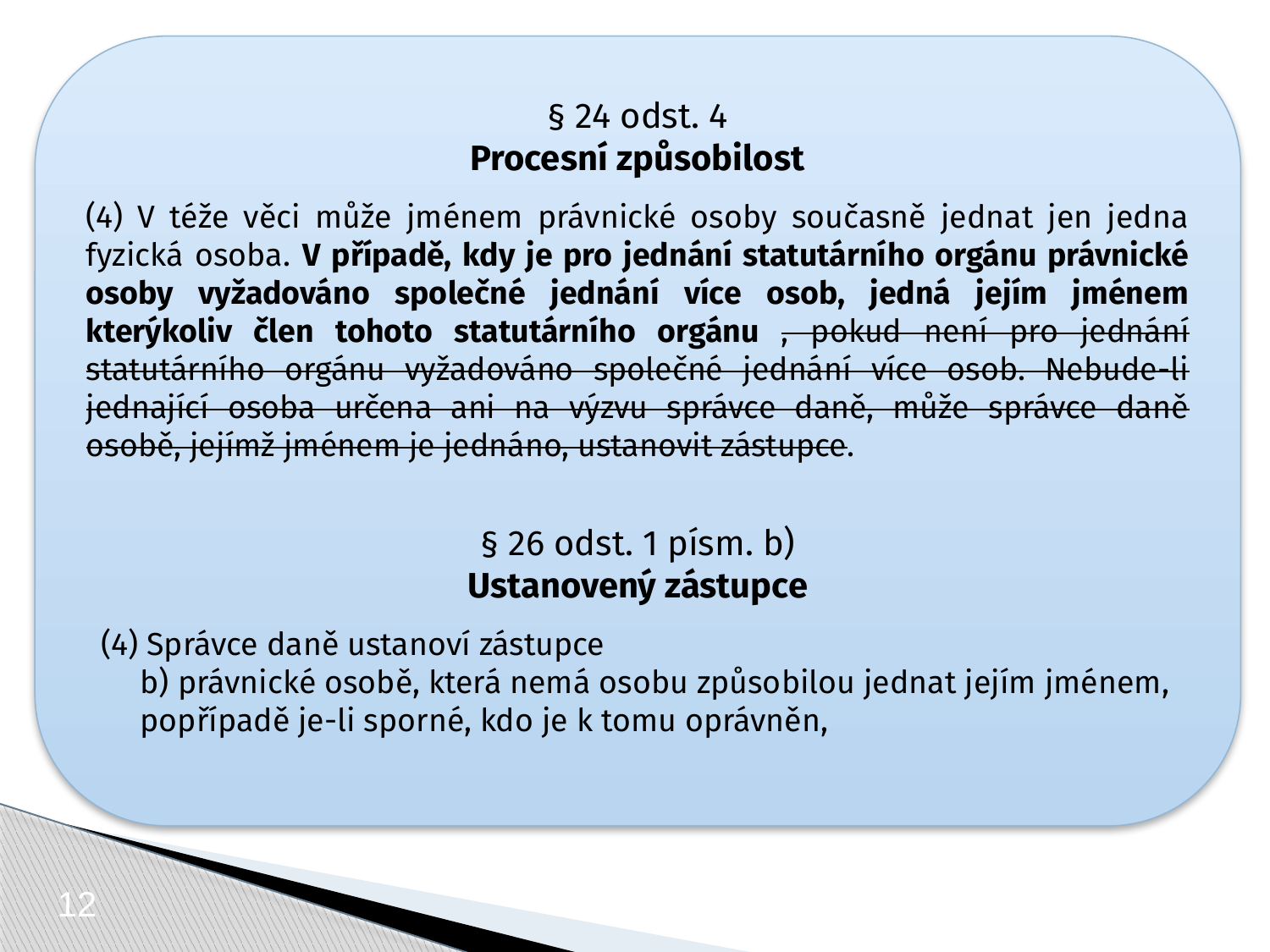

§ 24 odst. 4
Procesní způsobilost

(4) V téže věci může jménem právnické osoby současně jednat jen jedna fyzická osoba. V případě, kdy je pro jednání statutárního orgánu právnické osoby vyžadováno společné jednání více osob, jedná jejím jménem kterýkoliv člen tohoto statutárního orgánu , pokud není pro jednání statutárního orgánu vyžadováno společné jednání více osob. Nebude-li jednající osoba určena ani na výzvu správce daně, může správce daně osobě, jejímž jménem je jednáno, ustanovit zástupce.

§ 26 odst. 1 písm. b)
Ustanovený zástupce

(4) Správce daně ustanoví zástupce
b) právnické osobě, která nemá osobu způsobilou jednat jejím jménem, popřípadě je-li sporné, kdo je k tomu oprávněn,

12